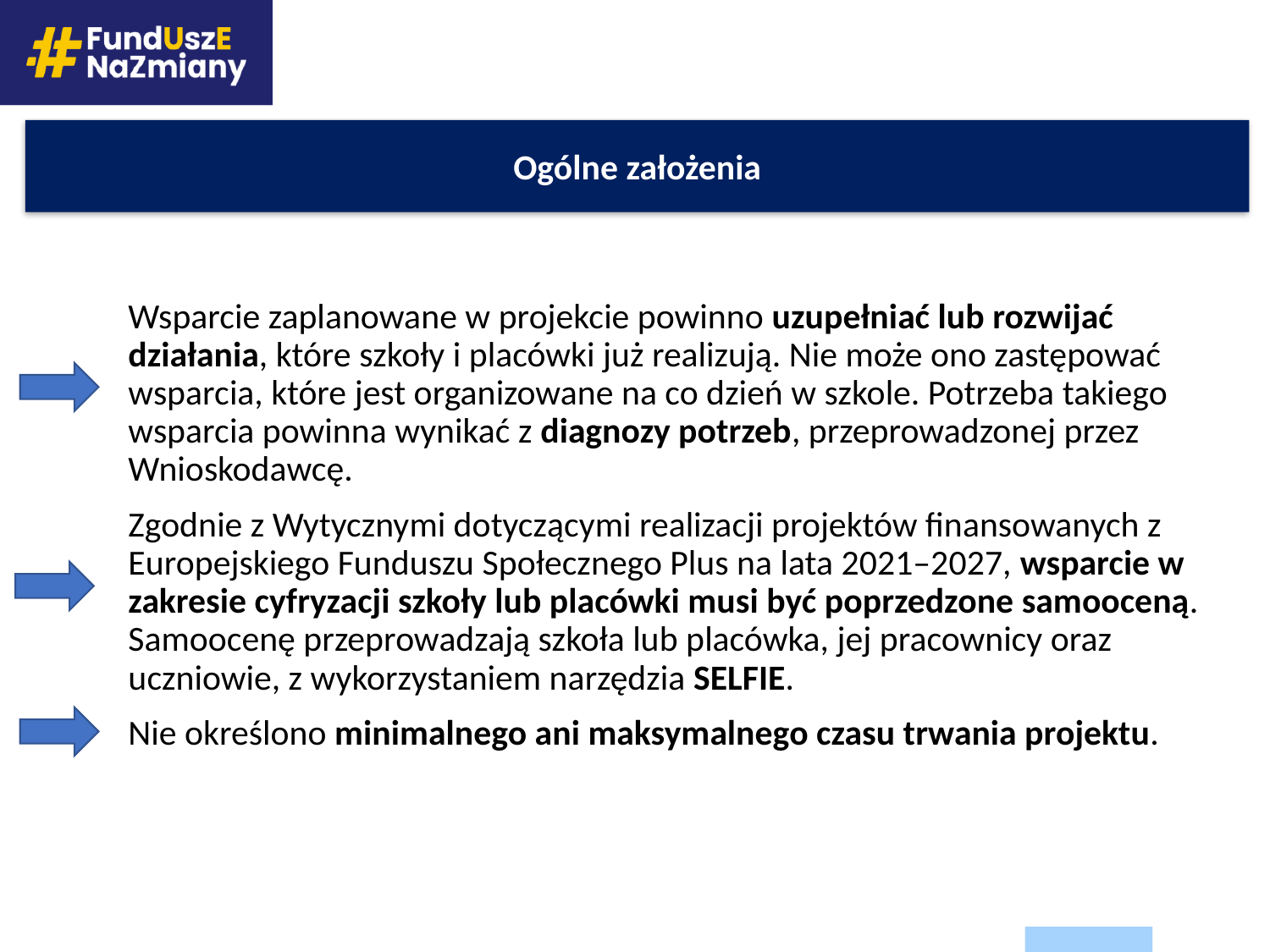

Ogólne założenia
Wsparcie zaplanowane w projekcie powinno uzupełniać lub rozwijać działania, które szkoły i placówki już realizują. Nie może ono zastępować wsparcia, które jest organizowane na co dzień w szkole. Potrzeba takiego wsparcia powinna wynikać z diagnozy potrzeb, przeprowadzonej przez Wnioskodawcę.
Zgodnie z Wytycznymi dotyczącymi realizacji projektów finansowanych z Europejskiego Funduszu Społecznego Plus na lata 2021–2027, wsparcie w zakresie cyfryzacji szkoły lub placówki musi być poprzedzone samooceną. Samoocenę przeprowadzają szkoła lub placówka, jej pracownicy oraz uczniowie, z wykorzystaniem narzędzia SELFIE.
Nie określono minimalnego ani maksymalnego czasu trwania projektu.